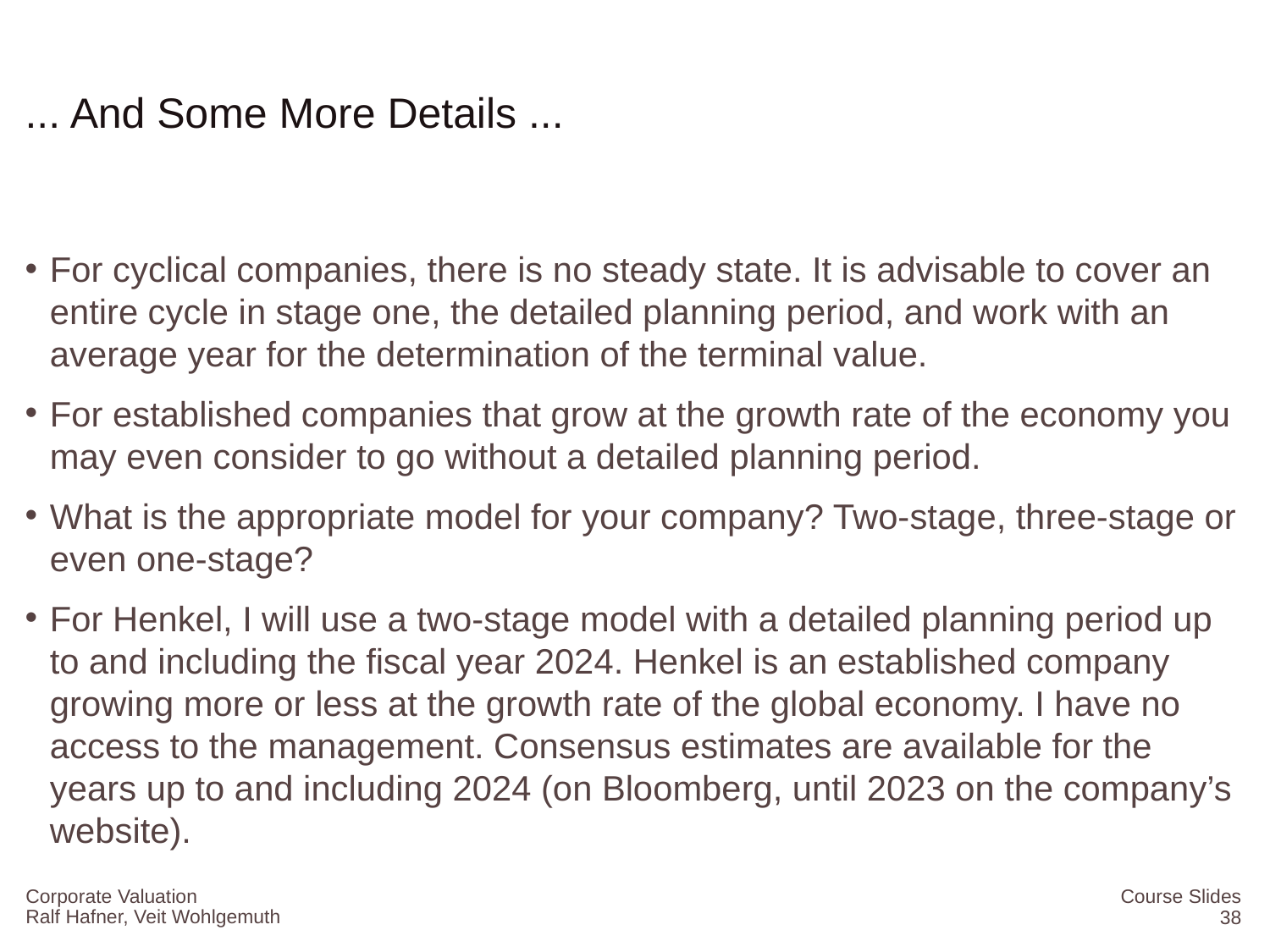

# ... And Some More Details ...
For cyclical companies, there is no steady state. It is advisable to cover an entire cycle in stage one, the detailed planning period, and work with an average year for the determination of the terminal value.
For established companies that grow at the growth rate of the economy you may even consider to go without a detailed planning period.
What is the appropriate model for your company? Two-stage, three-stage or even one-stage?
For Henkel, I will use a two-stage model with a detailed planning period up to and including the fiscal year 2024. Henkel is an established company growing more or less at the growth rate of the global economy. I have no access to the management. Consensus estimates are available for the years up to and including 2024 (on Bloomberg, until 2023 on the company’s website).
Corporate Valuation
Course Slides
38